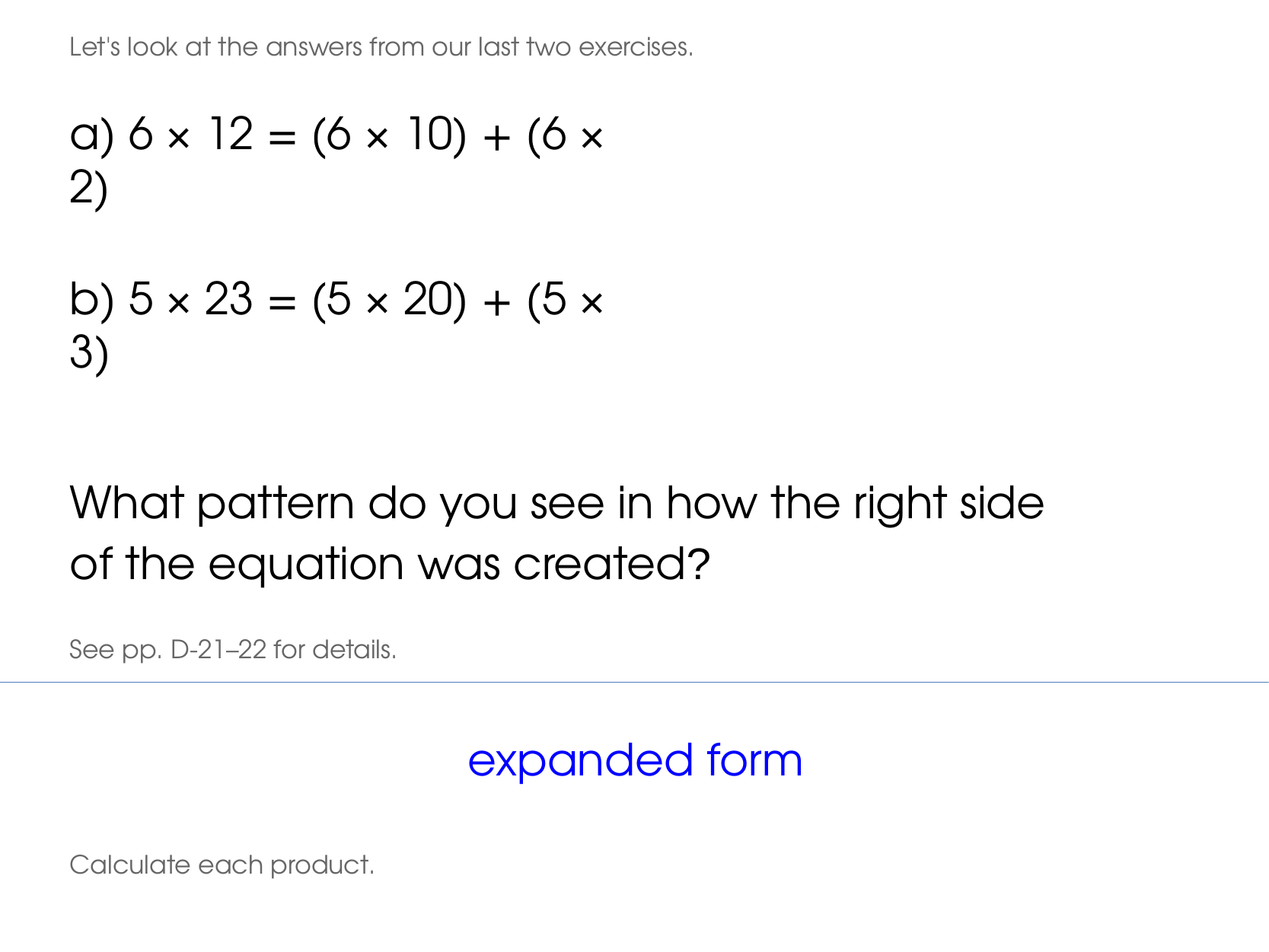

Let's look at the answers from our last two exercises.
a) 6 × 12 = (6 × 10) + (6 × 2)
b) 5 × 23 = (5 × 20) + (5 × 3)
What pattern do you see in how the right side of the equation was created?
See pp. D-21–22 for details.
expanded form
Calculate each product.